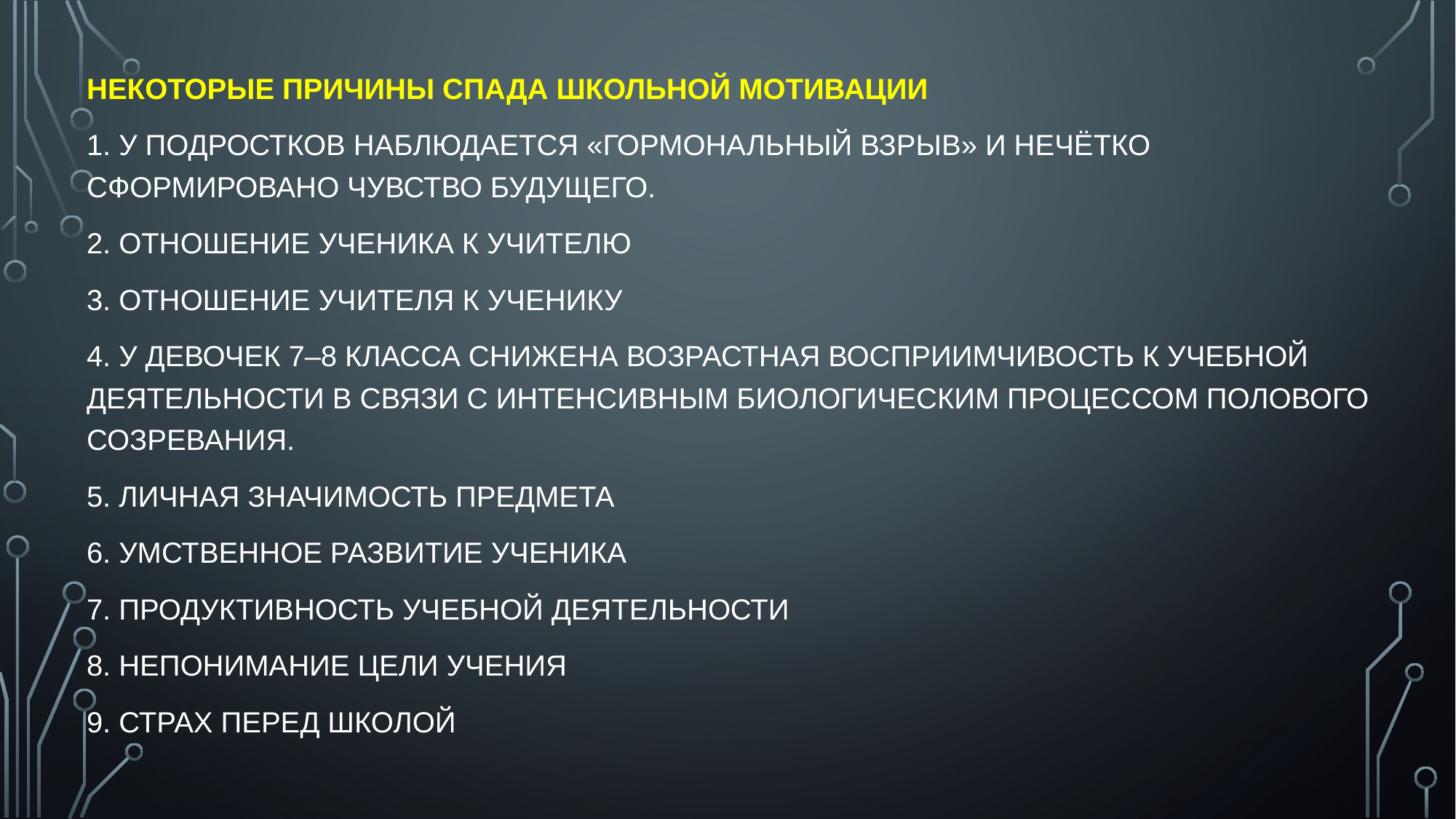

Некоторые причины спада школьной мотивации
1. У подростков наблюдается «гормональный взрыв» и нечётко сформировано чувство будущего.
2. Отношение ученика к учителю
3. Отношение учителя к ученику
4. У девочек 7–8 класса снижена возрастная восприимчивость к учебной деятельности в связи с интенсивным биологическим процессом полового созревания.
5. Личная значимость предмета
6. Умственное развитие ученика
7. Продуктивность учебной деятельности
8. Непонимание цели учения
9. Страх перед школой